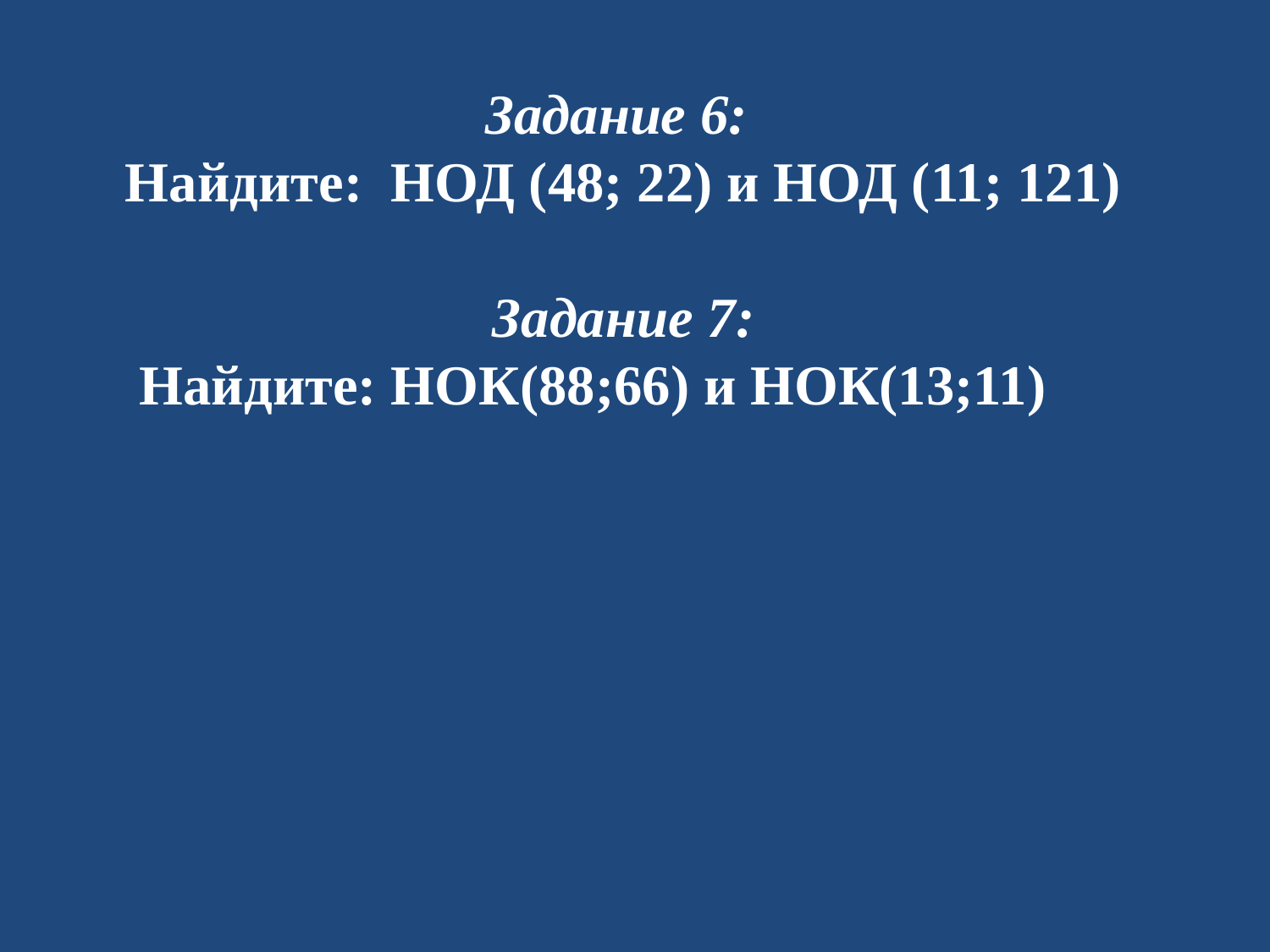

Задание 6:
Найдите:  НОД (48; 22) и НОД (11; 121)

Задание 7:
 Найдите: НОК(88;66) и НОК(13;11)